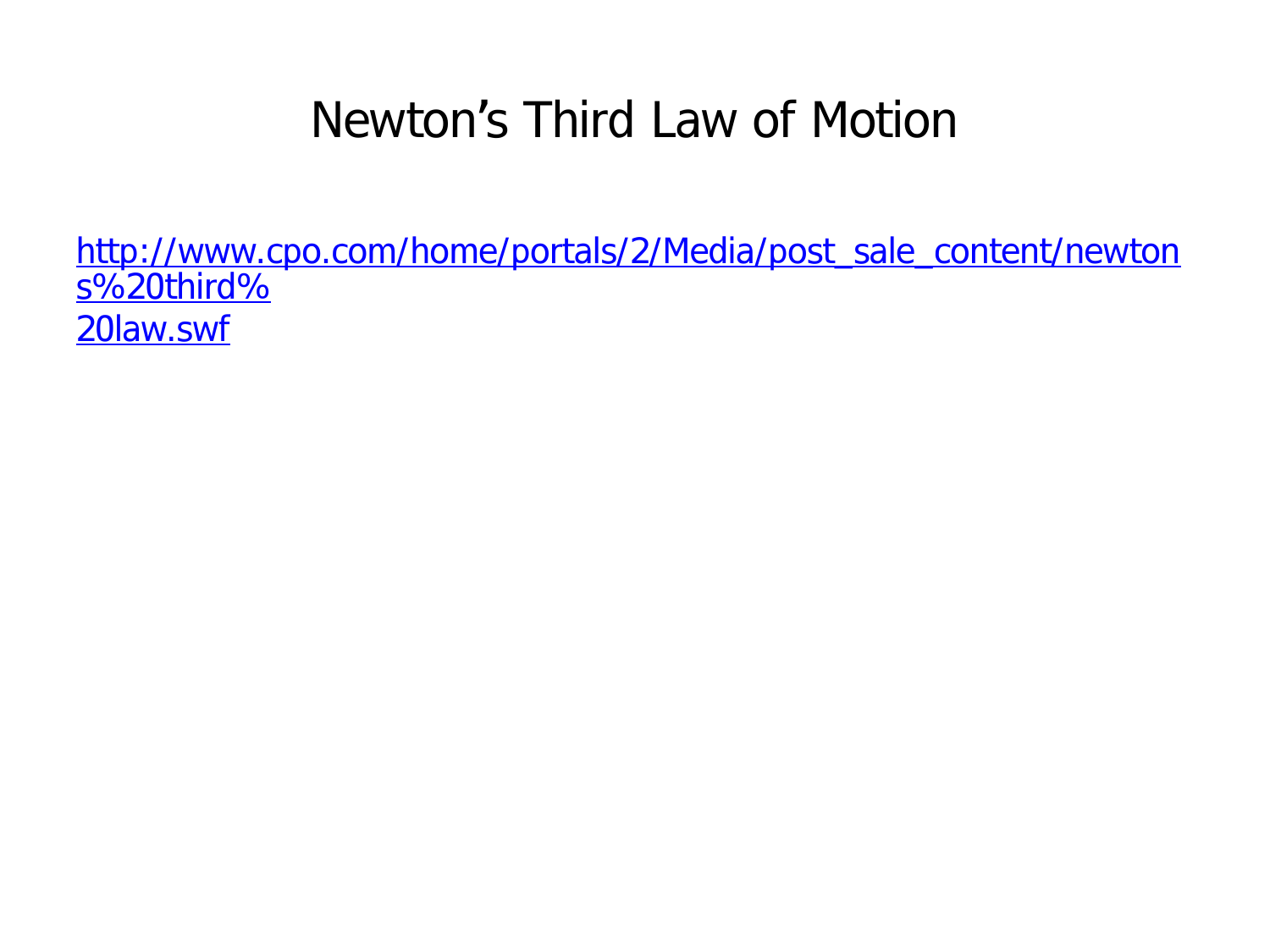

# Newton’s Third Law of Motion
http://www.cpo.com/home/portals/2/Media/post_sale_content/newtons%20third%20law.swf